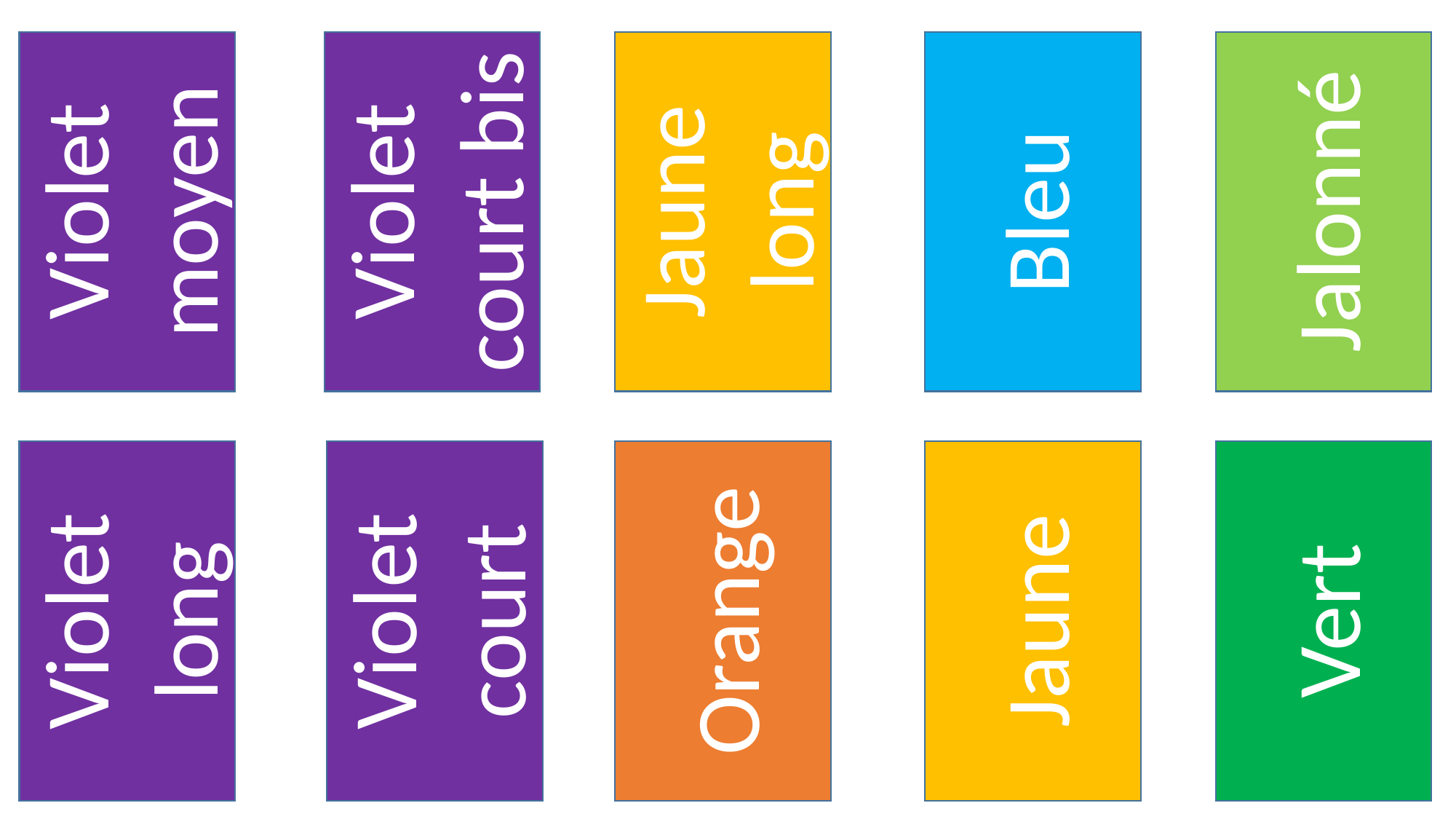

Violet
court bis
Jaune
long
Bleu
Jalonné
Violet
moyen
Jaune
Violet
court
Orange
Vert
Violet
long